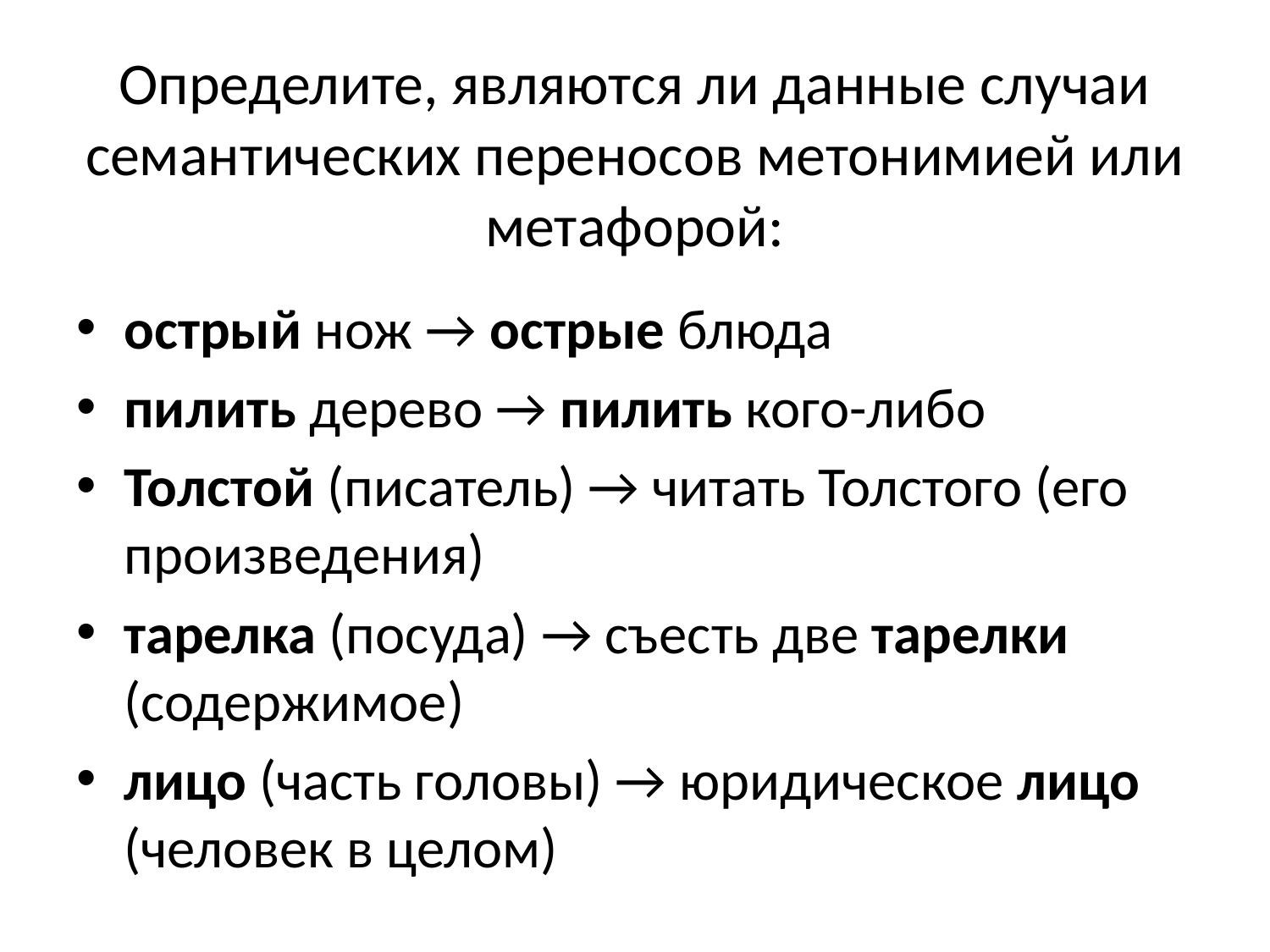

# Определите, являются ли данные случаи семантических переносов метонимией или метафорой:
острый нож → острые блюда
пилить дерево → пилить кого-либо
Толстой (писатель) → читать Толстого (его произведения)
тарелка (посуда) → съесть две тарелки (содержимое)
лицо (часть головы) → юридическое лицо (человек в целом)